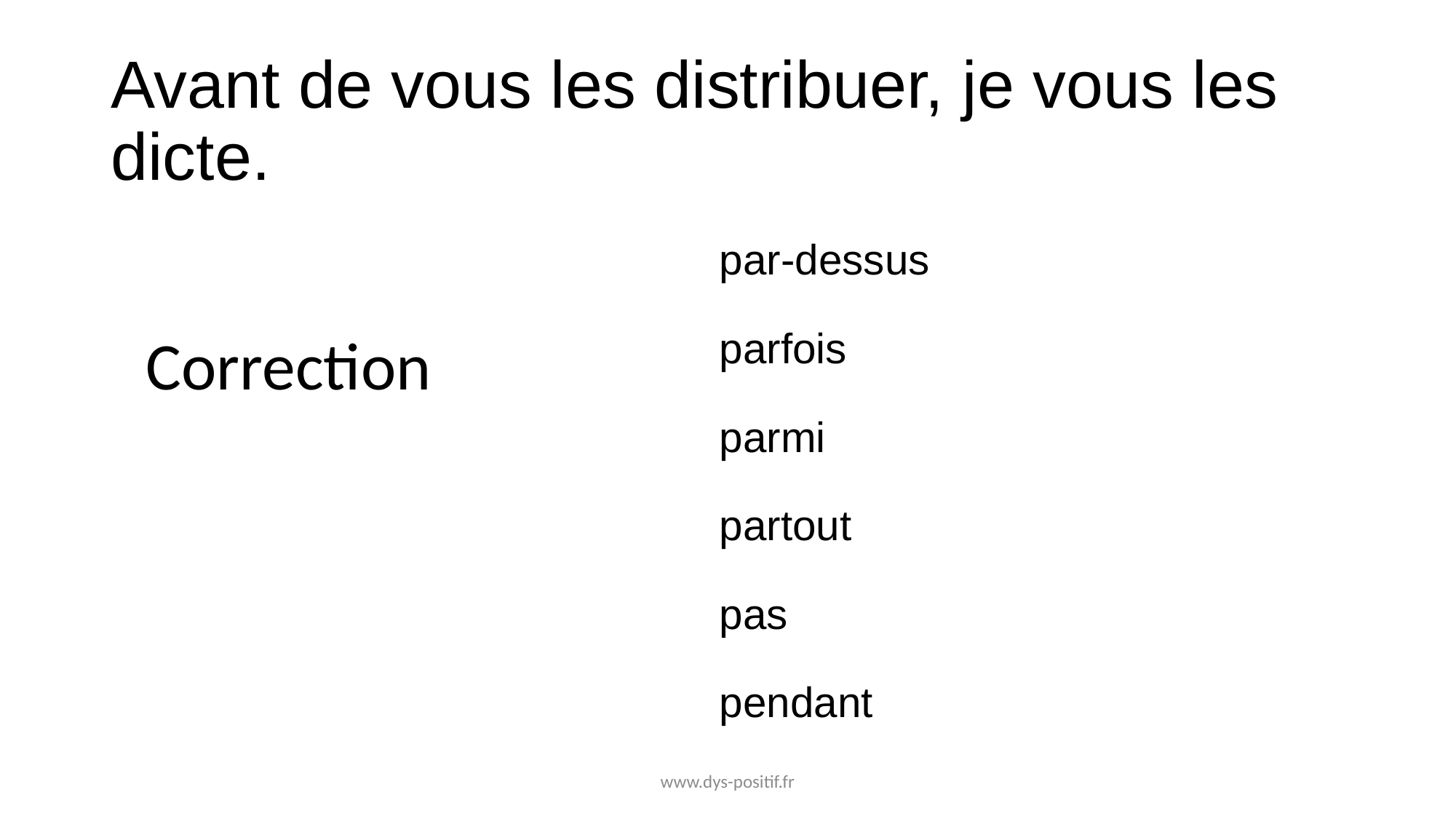

# Avant de vous les distribuer, je vous les dicte.
par-dessus
parfois
parmi
partout
pas
pendant
Correction

www.dys-positif.fr